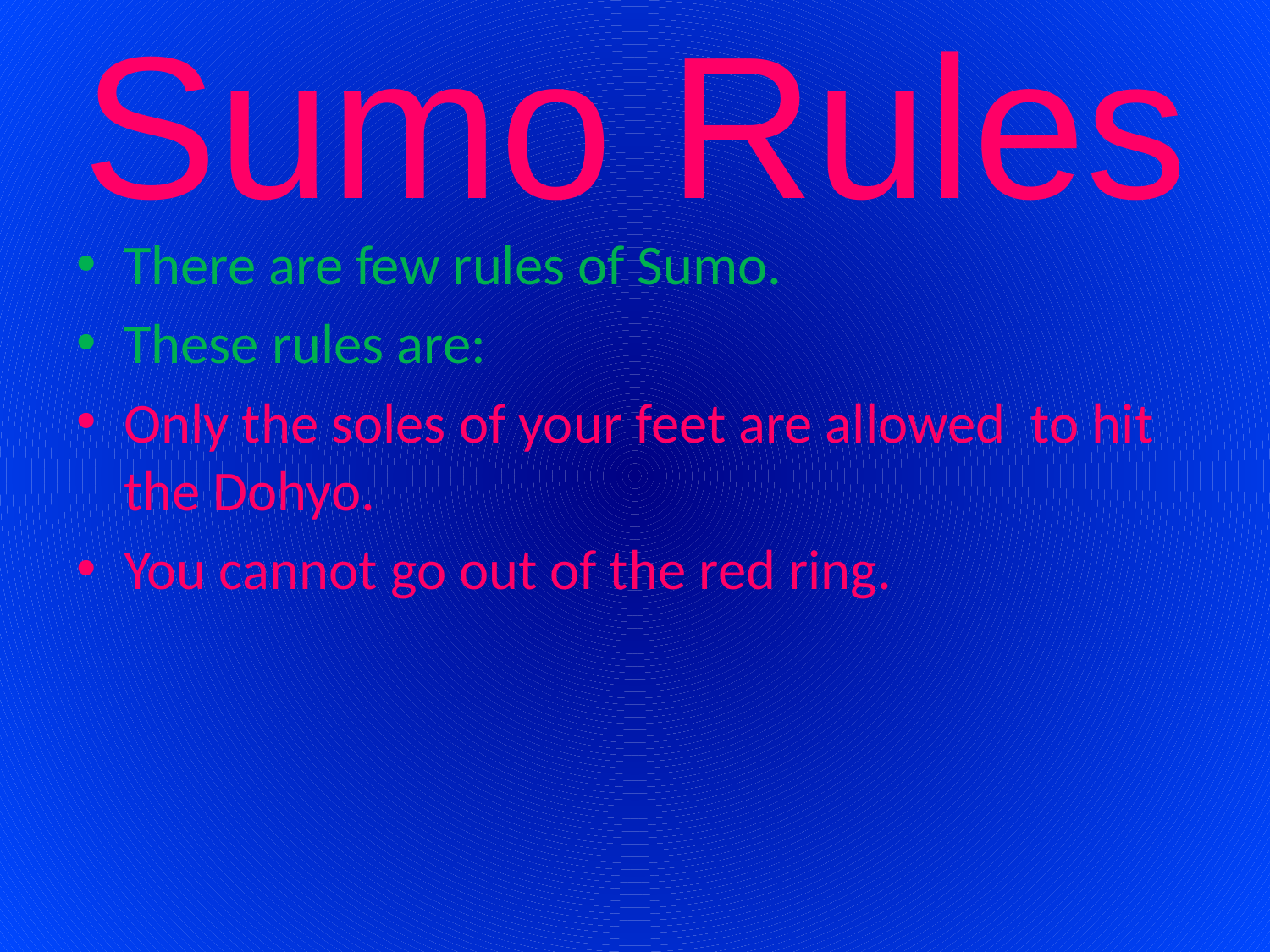

# Sumo Rules
There are few rules of Sumo.
These rules are:
Only the soles of your feet are allowed  to hit the Dohyo.
You cannot go out of the red ring.